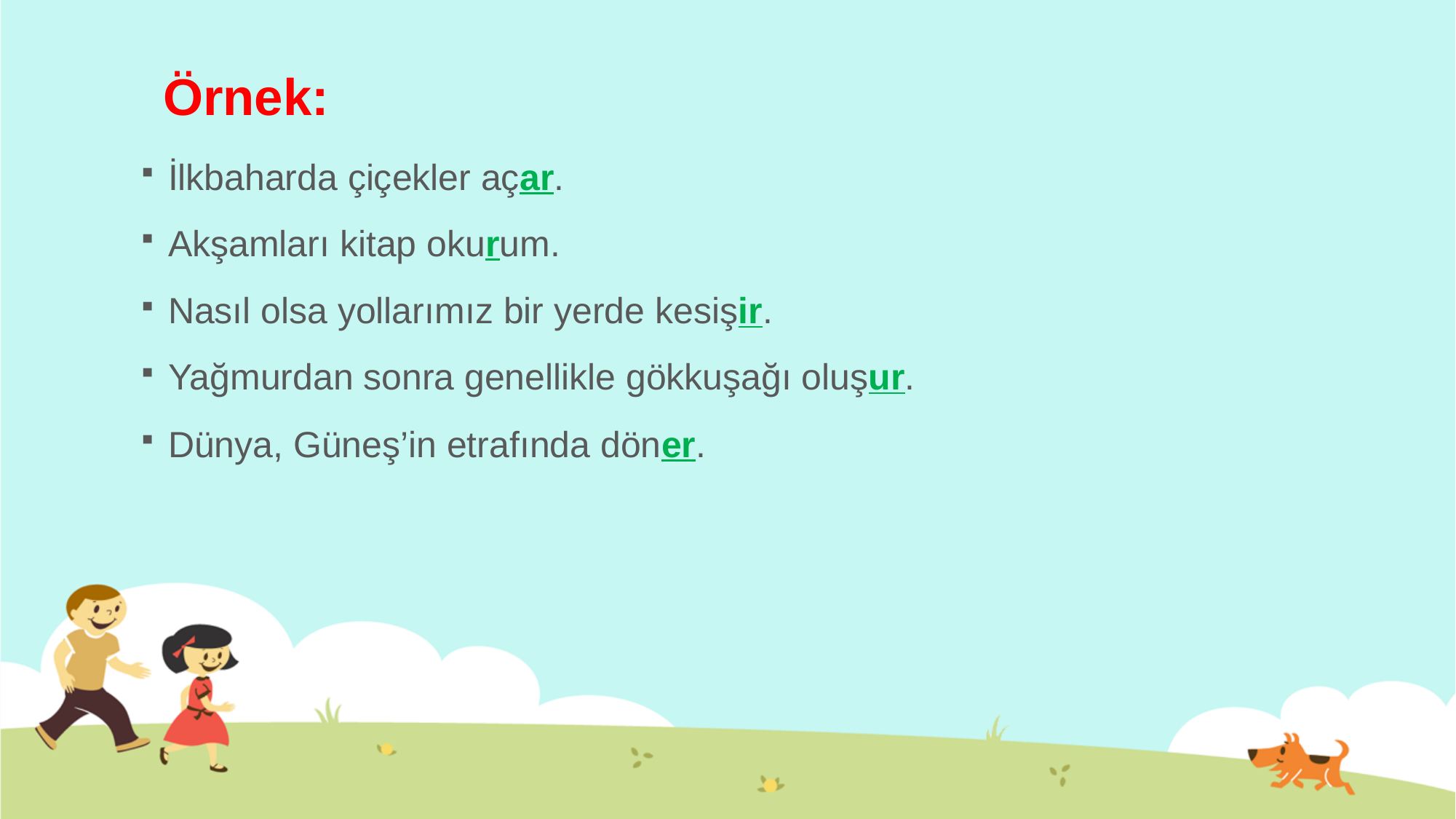

# Örnek:
İlkbaharda çiçekler açar.
Akşamları kitap okurum.
Nasıl olsa yollarımız bir yerde kesişir.
Yağmurdan sonra genellikle gökkuşağı oluşur.
Dünya, Güneş’in etrafında döner.